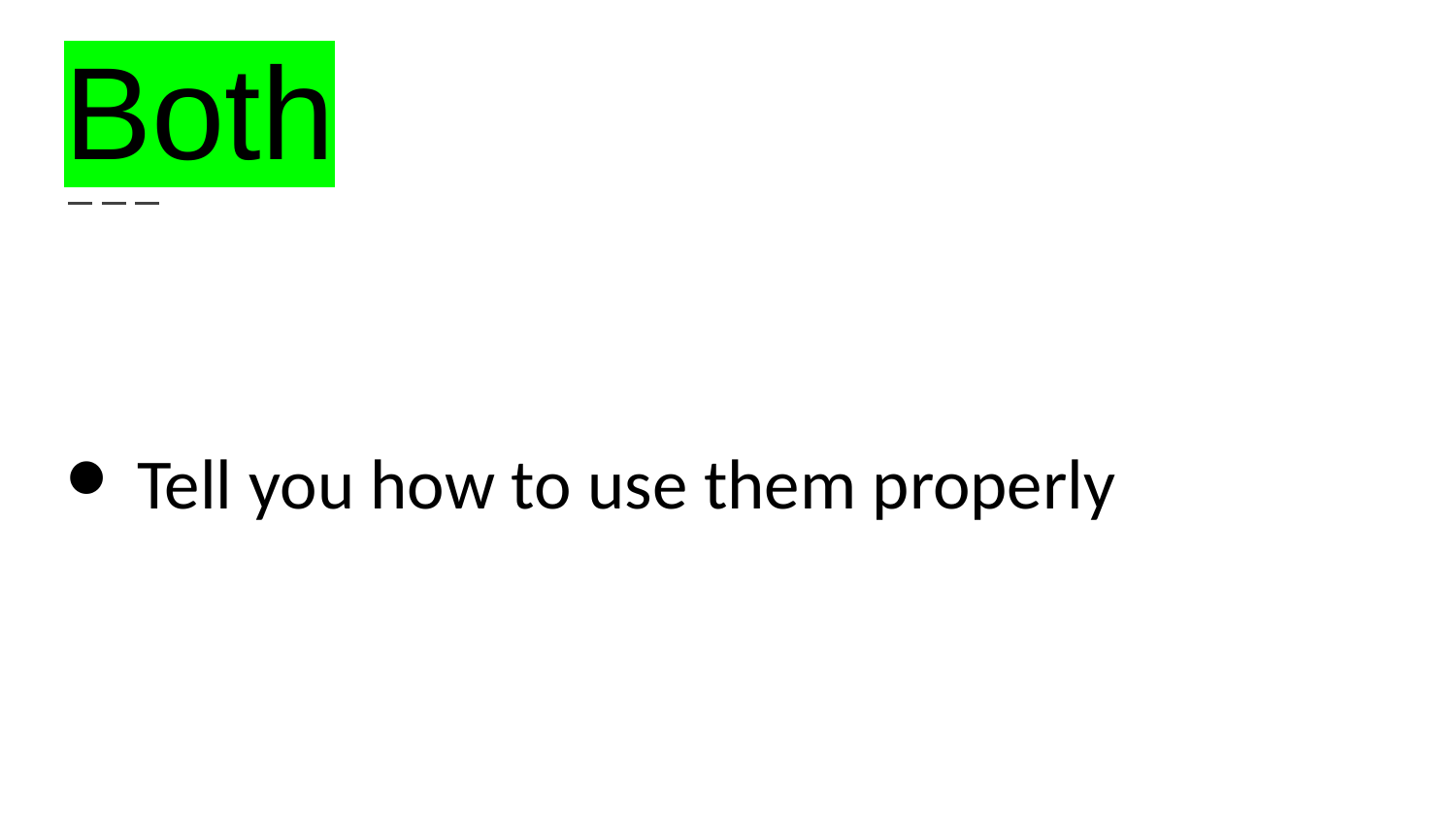

# Both
Tell you how to use them properly